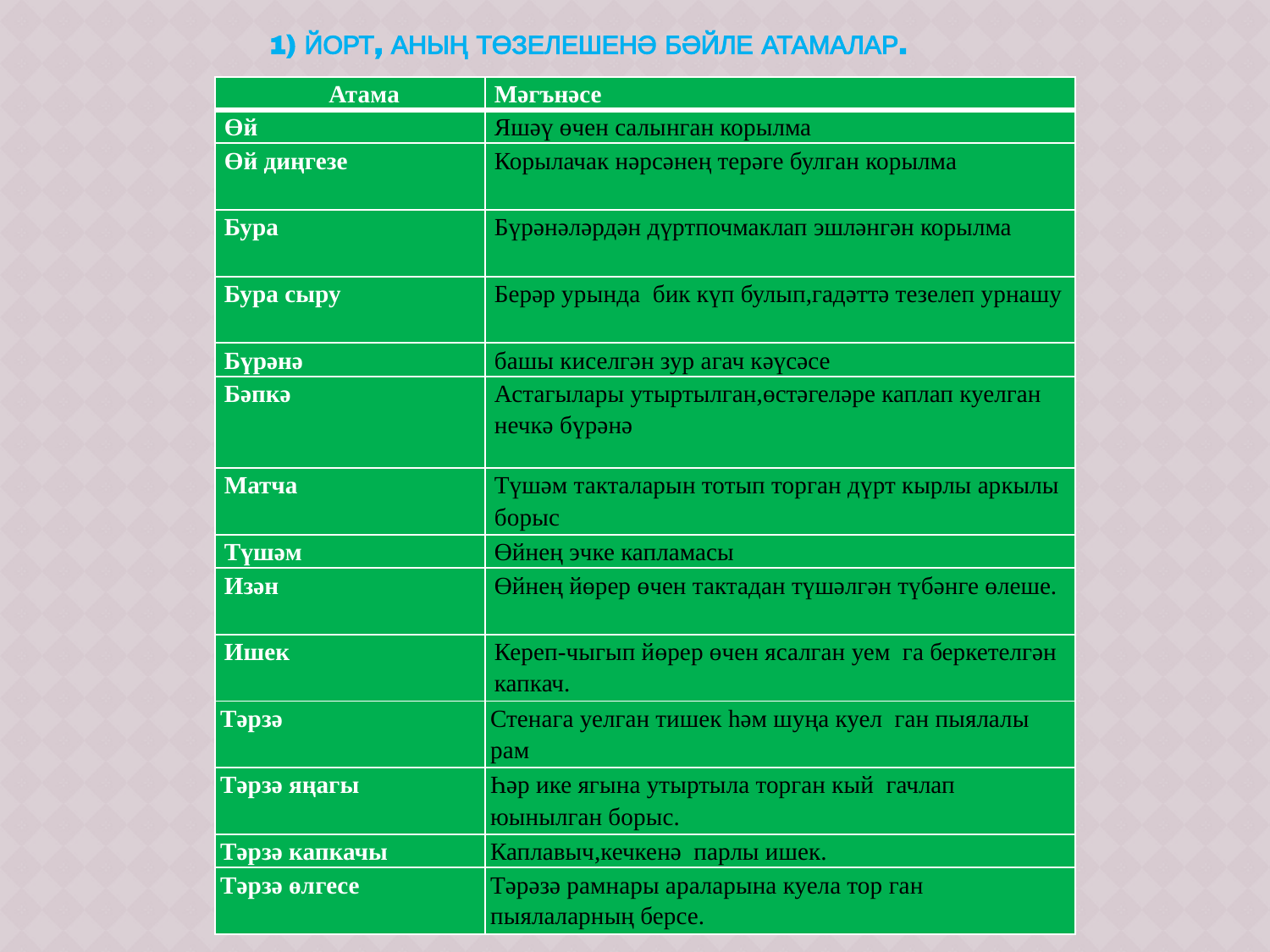

# 1) Йорт, аның төзелешенә бәйле атамалар.
| Атама | Мәгънәсе |
| --- | --- |
| Өй | Яшәү өчен салынган корылма |
| Өй диңгезе | Корылачак нәрсәнең терәге булган корылма |
| Бура | Бүрәнәләрдән дүртпочмаклап эшләнгән корылма |
| Бура сыру | Берәр урында бик күп булып,гадәттә тезелеп урнашу |
| Бүрәнә | башы киселгән зур агач кәүсәсе |
| Бәпкә | Астагылары утыртылган,өстәгеләре каплап куелган нечкә бүрәнә |
| Матча | Түшәм такталарын тотып торган дүрт кырлы аркылы борыс |
| Түшәм | Өйнең эчке капламасы |
| Изән | Өйнең йөрер өчен тактадан түшәлгән түбәнге өлеше. |
| Ишек | Кереп-чыгып йөрер өчен ясалган уем га беркетелгән капкач. |
| Тәрзә | Стенага уелган тишек һәм шуңа куел ган пыялалы рам |
| Тәрзә яңагы | Һәр ике ягына утыртыла торган кый гачлап юынылган борыс. |
| Тәрзә капкачы | Каплавыч,кечкенә парлы ишек. |
| Тәрзә өлгесе | Тәрәзә рамнары араларына куела тор ган пыялаларның берсе. |